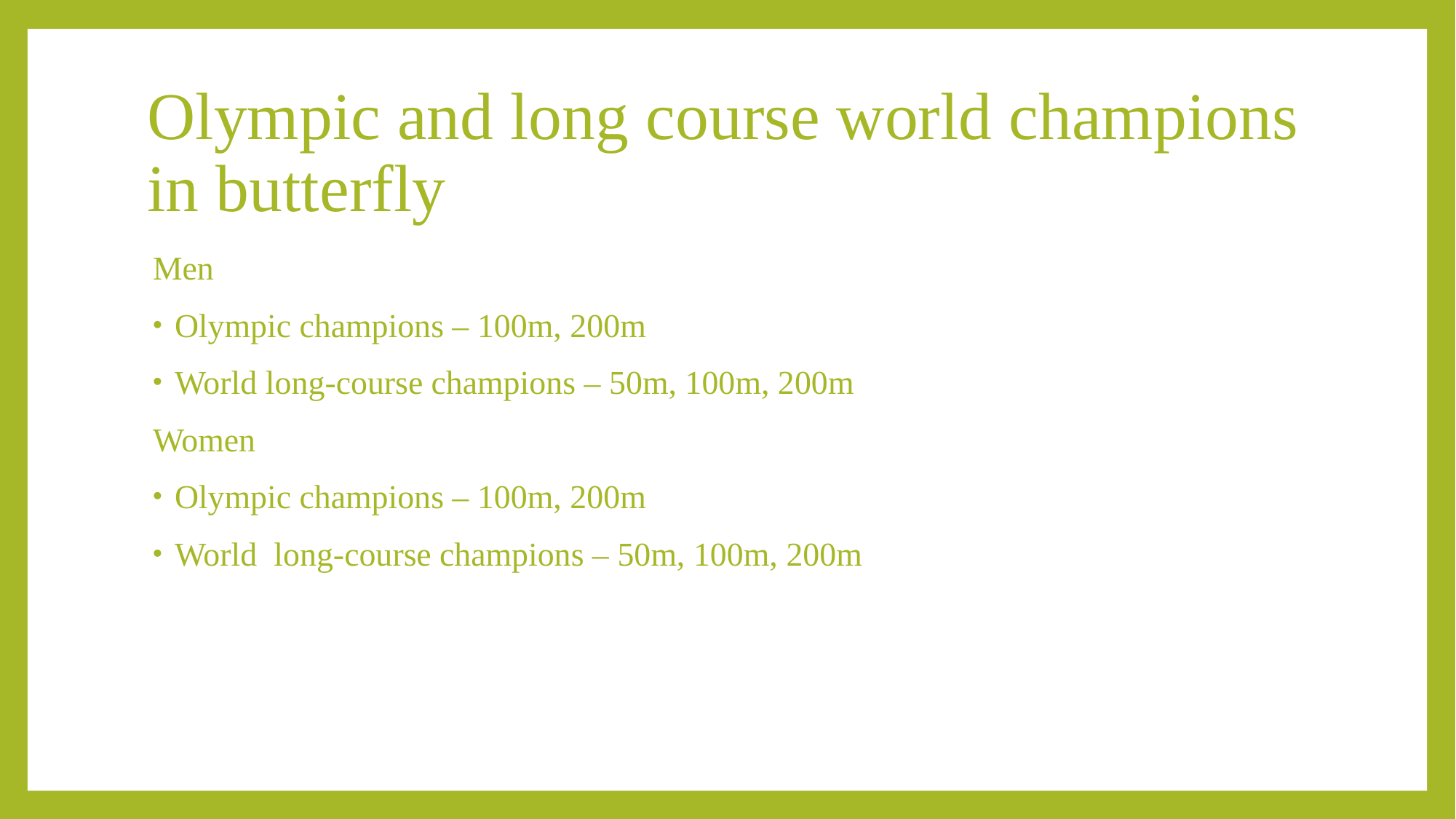

# Olympic and long course world champions in butterfly
Men
Olympic champions – 100m, 200m
World long-course champions – 50m, 100m, 200m
Women
Olympic champions – 100m, 200m
World  long-course champions – 50m, 100m, 200m